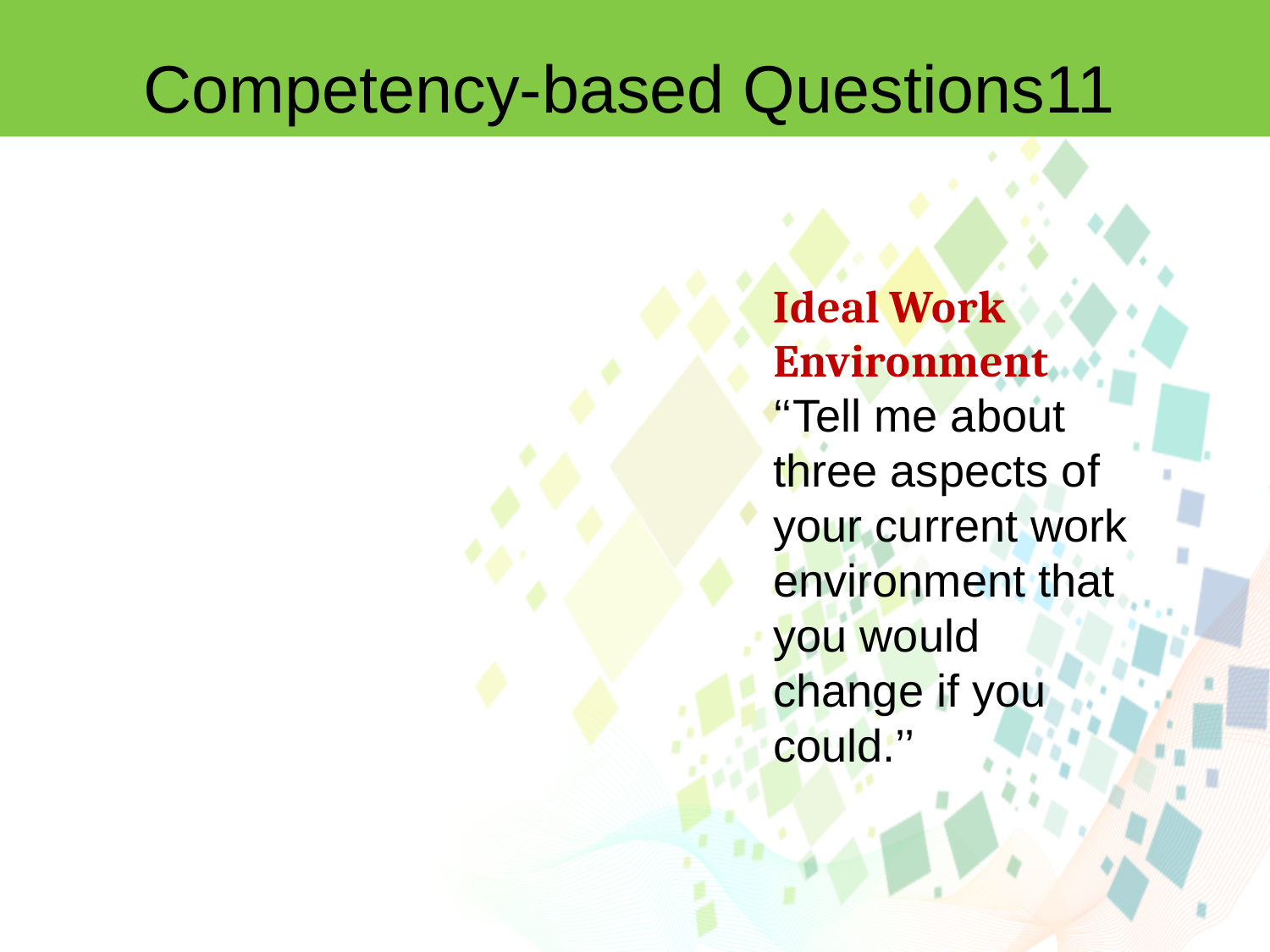

Competency-based Questions11
Ideal Work Environment
‘‘Tell me about three aspects of your current work environment that you would
change if you could.’’